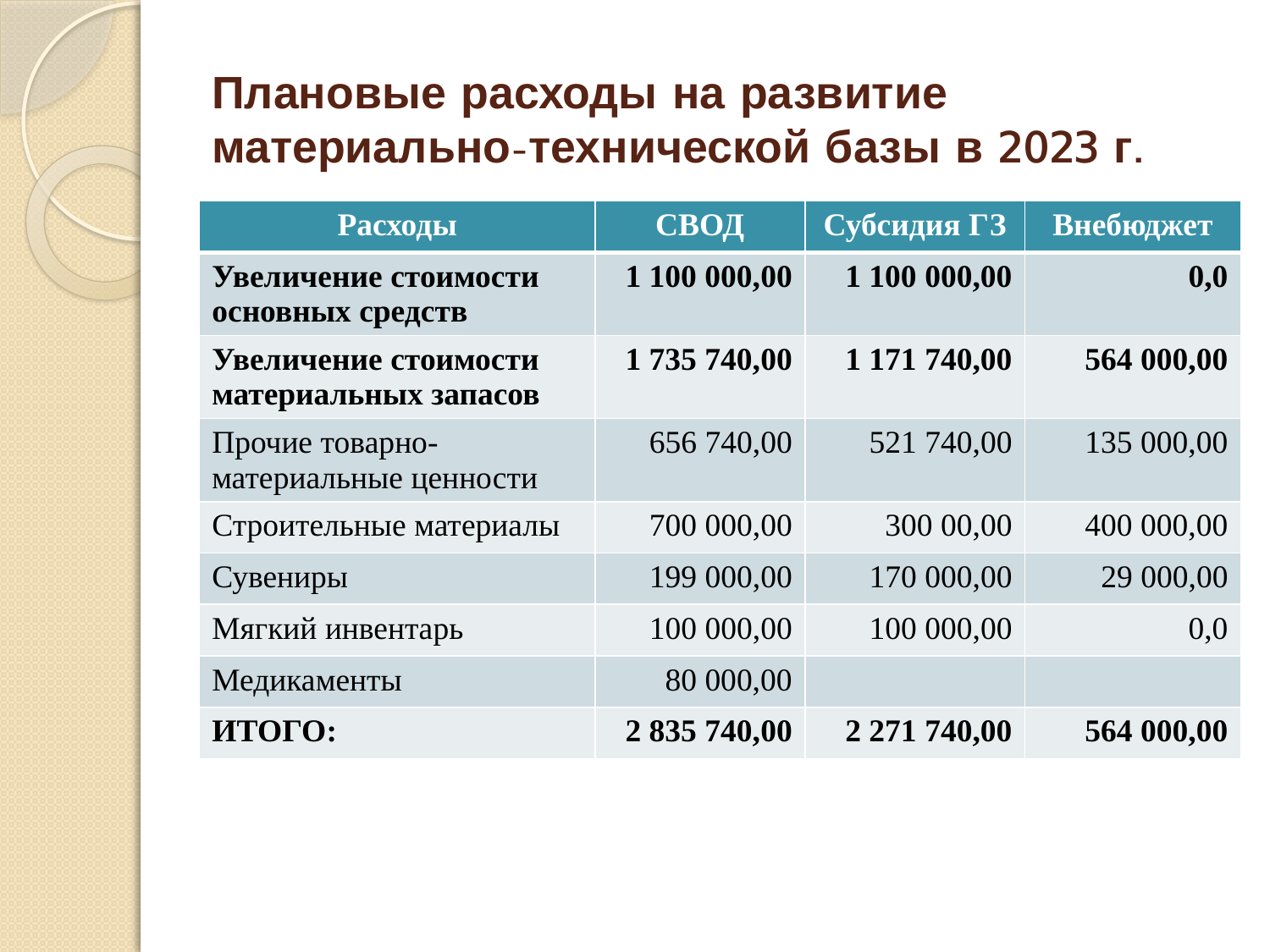

# Плановые расходы на развитие материально-технической базы в 2023 г.
| Расходы | СВОД | Субсидия ГЗ | Внебюджет |
| --- | --- | --- | --- |
| Увеличение стоимости основных средств | 1 100 000,00 | 1 100 000,00 | 0,0 |
| Увеличение стоимости материальных запасов | 1 735 740,00 | 1 171 740,00 | 564 000,00 |
| Прочие товарно-материальные ценности | 656 740,00 | 521 740,00 | 135 000,00 |
| Строительные материалы | 700 000,00 | 300 00,00 | 400 000,00 |
| Сувениры | 199 000,00 | 170 000,00 | 29 000,00 |
| Мягкий инвентарь | 100 000,00 | 100 000,00 | 0,0 |
| Медикаменты | 80 000,00 |  |  |
| ИТОГО: | 2 835 740,00 | 2 271 740,00 | 564 000,00 |